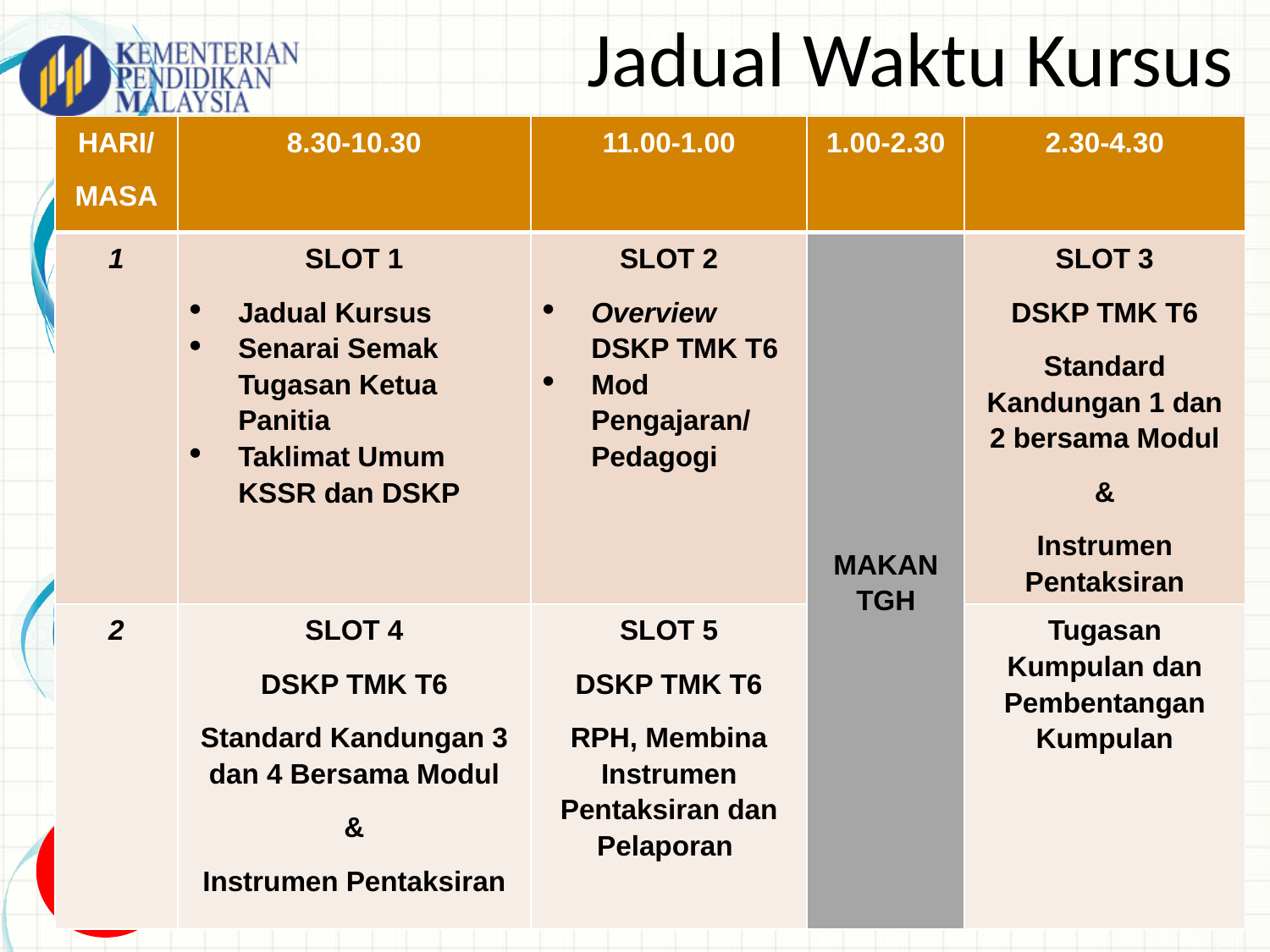

# Jadual Waktu Kursus
| HARI/ MASA | 8.30-10.30 | 11.00-1.00 | 1.00-2.30 | 2.30-4.30 |
| --- | --- | --- | --- | --- |
| 1 | SLOT 1 Jadual Kursus Senarai Semak Tugasan Ketua Panitia Taklimat Umum KSSR dan DSKP | SLOT 2 Overview DSKP TMK T6 Mod Pengajaran/ Pedagogi | MAKAN TGH | SLOT 3 DSKP TMK T6 Standard Kandungan 1 dan 2 bersama Modul & Instrumen Pentaksiran |
| 2 | SLOT 4 DSKP TMK T6 Standard Kandungan 3 dan 4 Bersama Modul & Instrumen Pentaksiran | SLOT 5 DSKP TMK T6 RPH, Membina Instrumen Pentaksiran dan Pelaporan |  | Tugasan Kumpulan dan Pembentangan Kumpulan |